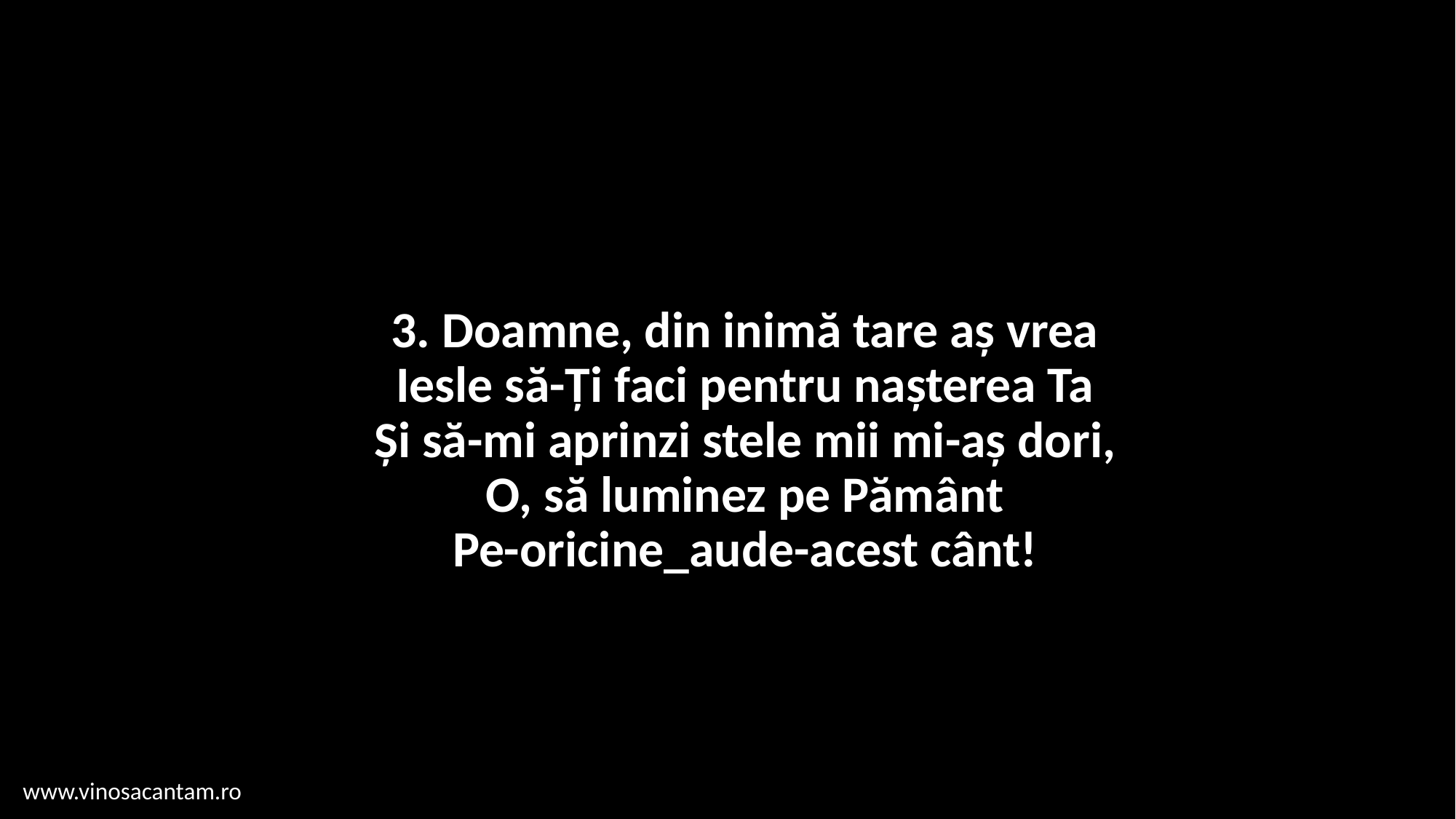

# 3. Doamne, din inimă tare aș vrea Iesle să-Ți faci pentru nașterea Ta Și să-mi aprinzi stele mii mi-aș dori, O, să luminez pe Pământ Pe-oricine_aude-acest cânt!
www.vinosacantam.ro